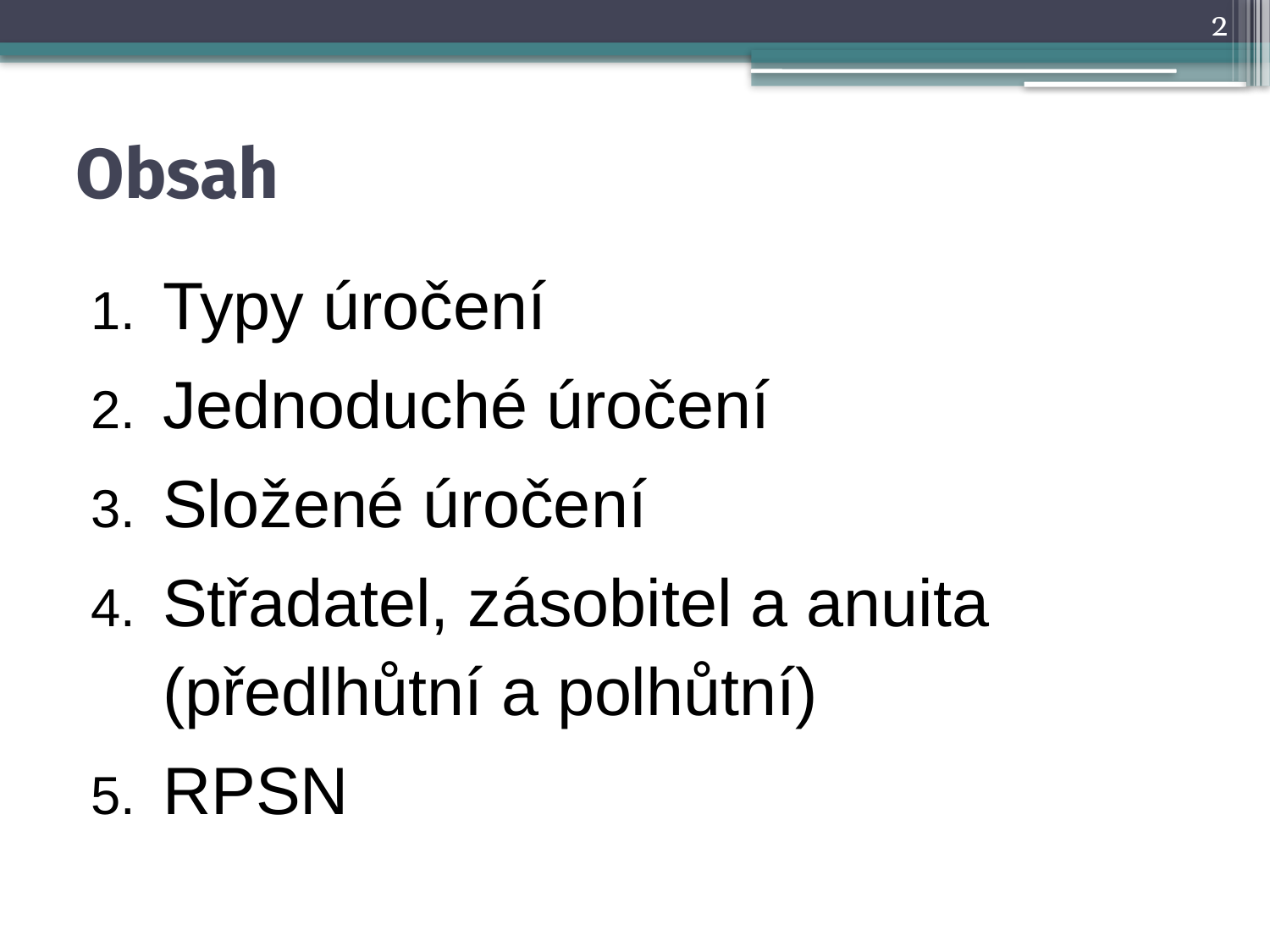

2
# Obsah
Typy úročení
Jednoduché úročení
Složené úročení
Střadatel, zásobitel a anuita (předlhůtní a polhůtní)
RPSN